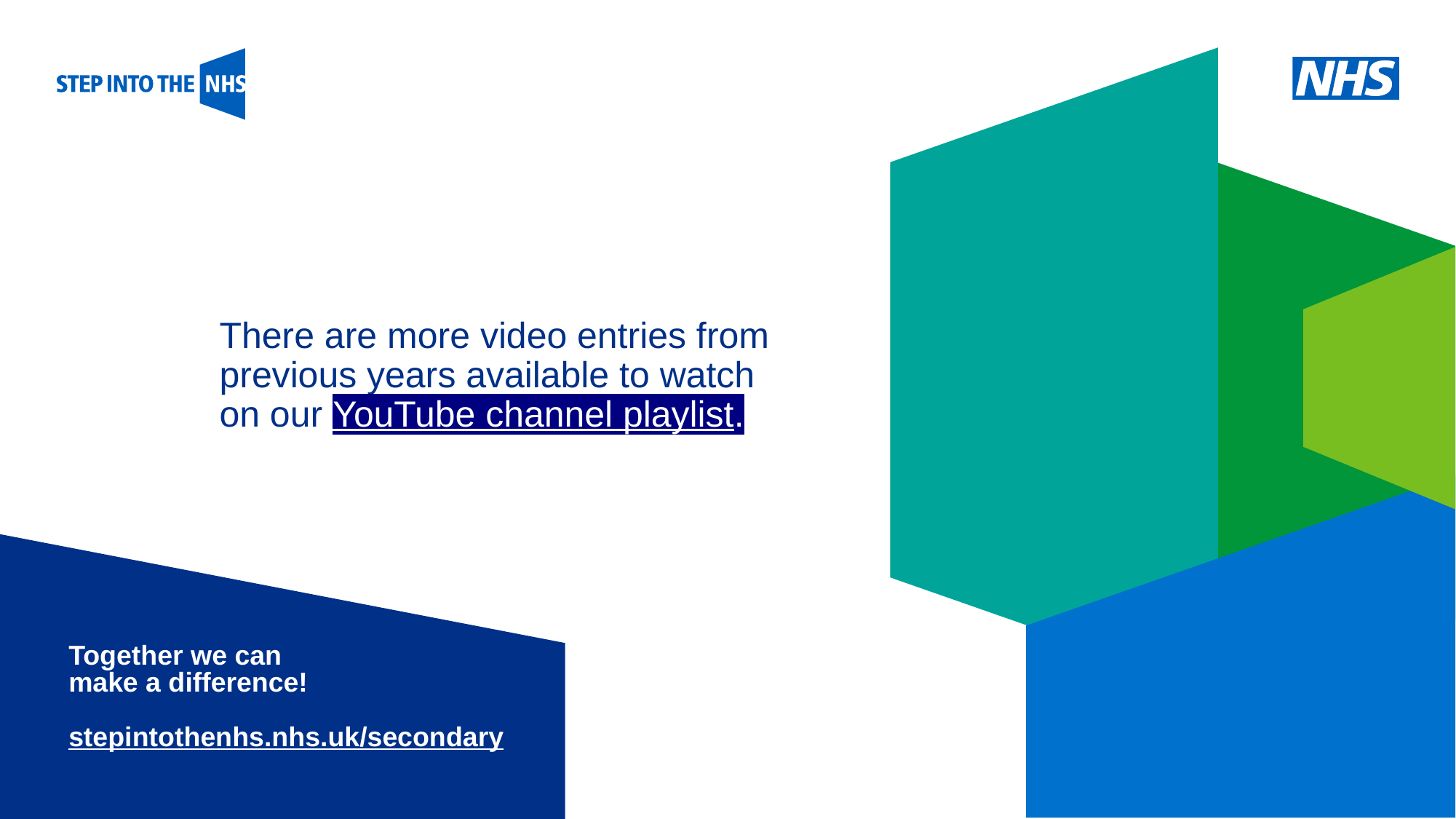

There are more video entries from
previous years available to watch
on our YouTube channel playlist.